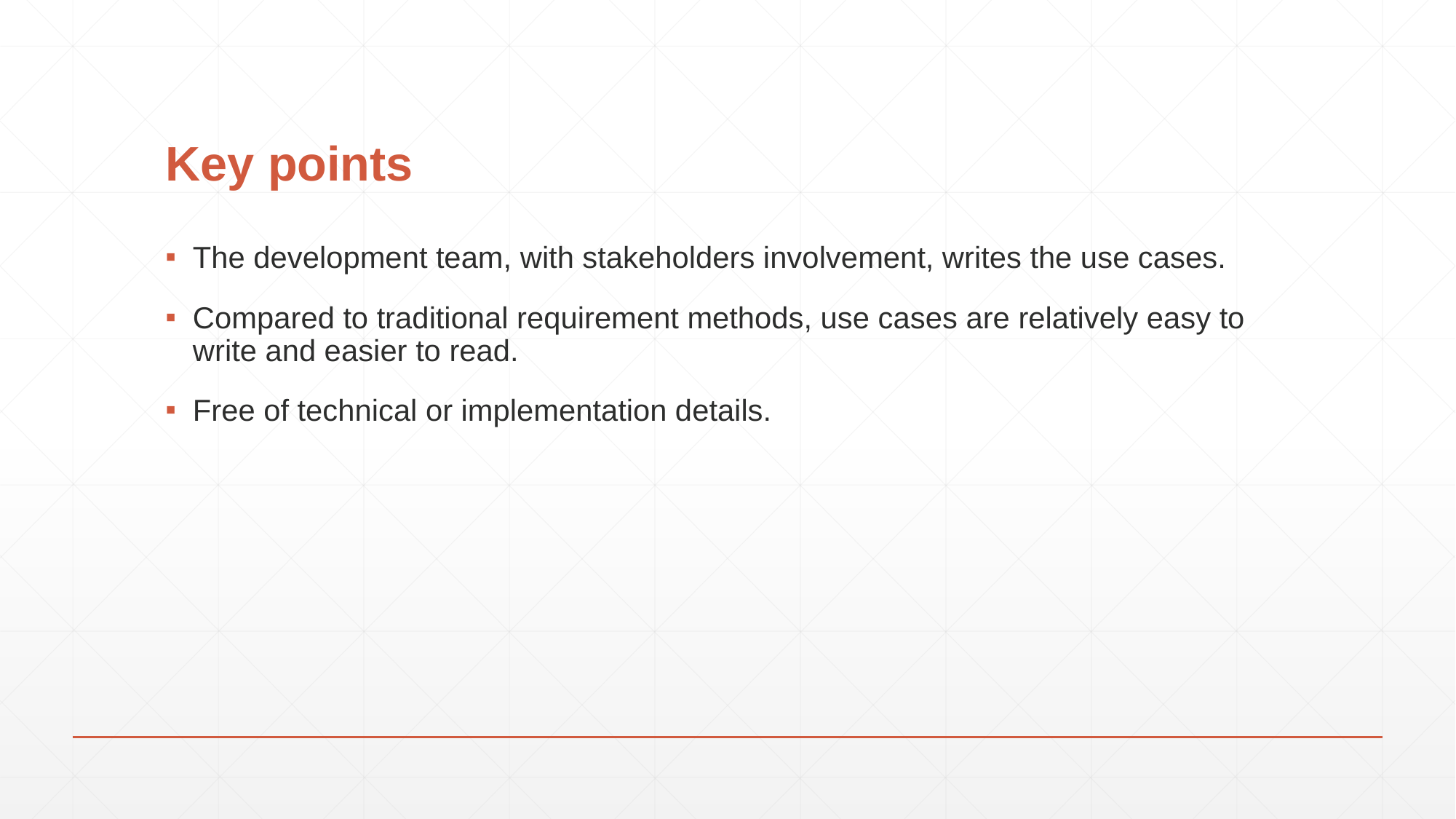

# Key points
The development team, with stakeholders involvement, writes the use cases.
Compared to traditional requirement methods, use cases are relatively easy to write and easier to read.
Free of technical or implementation details.